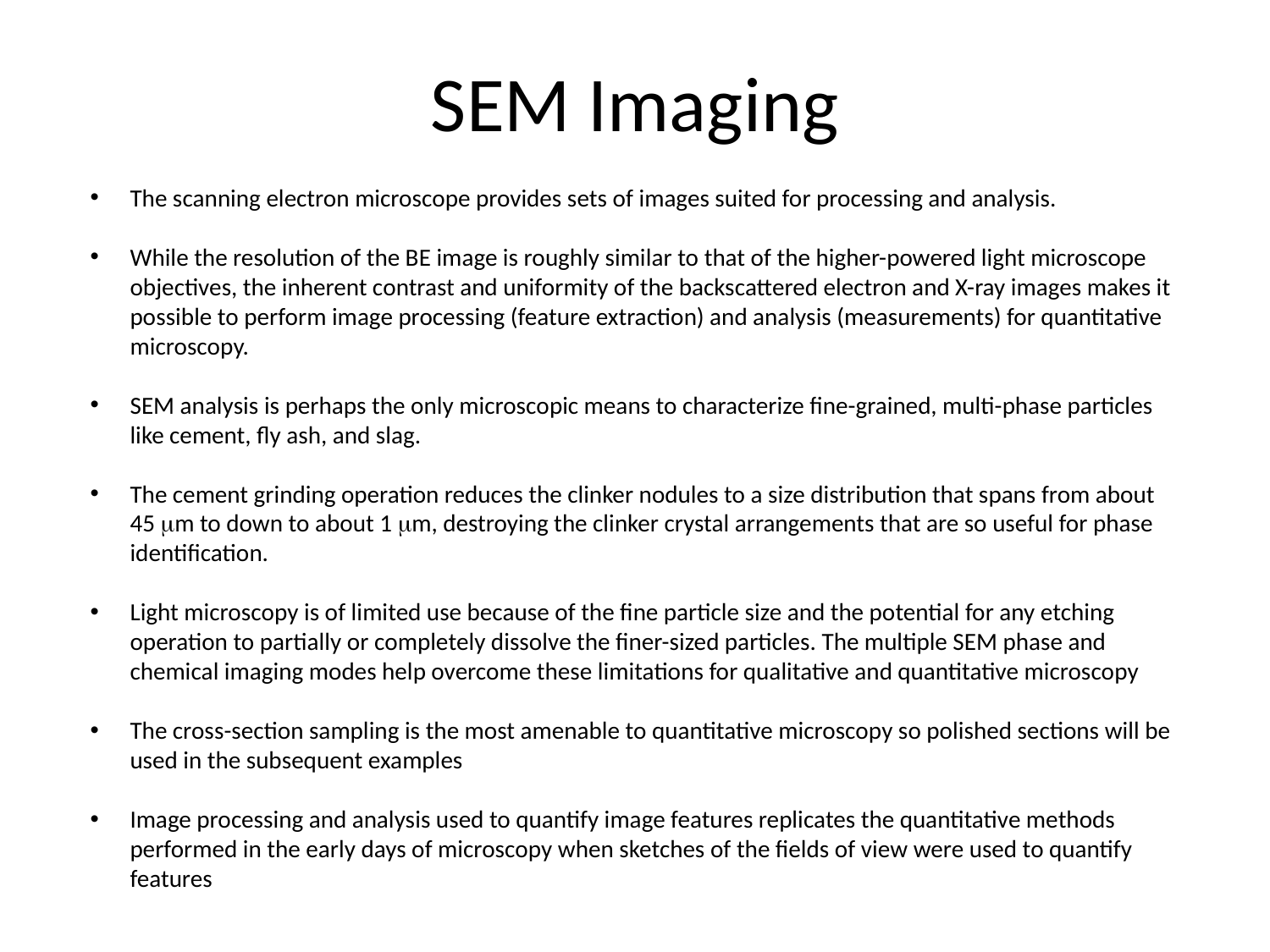

# SEM Imaging
The scanning electron microscope provides sets of images suited for processing and analysis.

While the resolution of the BE image is roughly similar to that of the higher-powered light microscope objectives, the inherent contrast and uniformity of the backscattered electron and X-ray images makes it possible to perform image processing (feature extraction) and analysis (measurements) for quantitative microscopy.

SEM analysis is perhaps the only microscopic means to characterize fine-grained, multi-phase particles like cement, fly ash, and slag.

The cement grinding operation reduces the clinker nodules to a size distribution that spans from about 45 μm to down to about 1 μm, destroying the clinker crystal arrangements that are so useful for phase identification.

Light microscopy is of limited use because of the fine particle size and the potential for any etching operation to partially or completely dissolve the finer-sized particles. The multiple SEM phase and chemical imaging modes help overcome these limitations for qualitative and quantitative microscopy

The cross-section sampling is the most amenable to quantitative microscopy so polished sections will be used in the subsequent examples

Image processing and analysis used to quantify image features replicates the quantitative methods performed in the early days of microscopy when sketches of the fields of view were used to quantify features